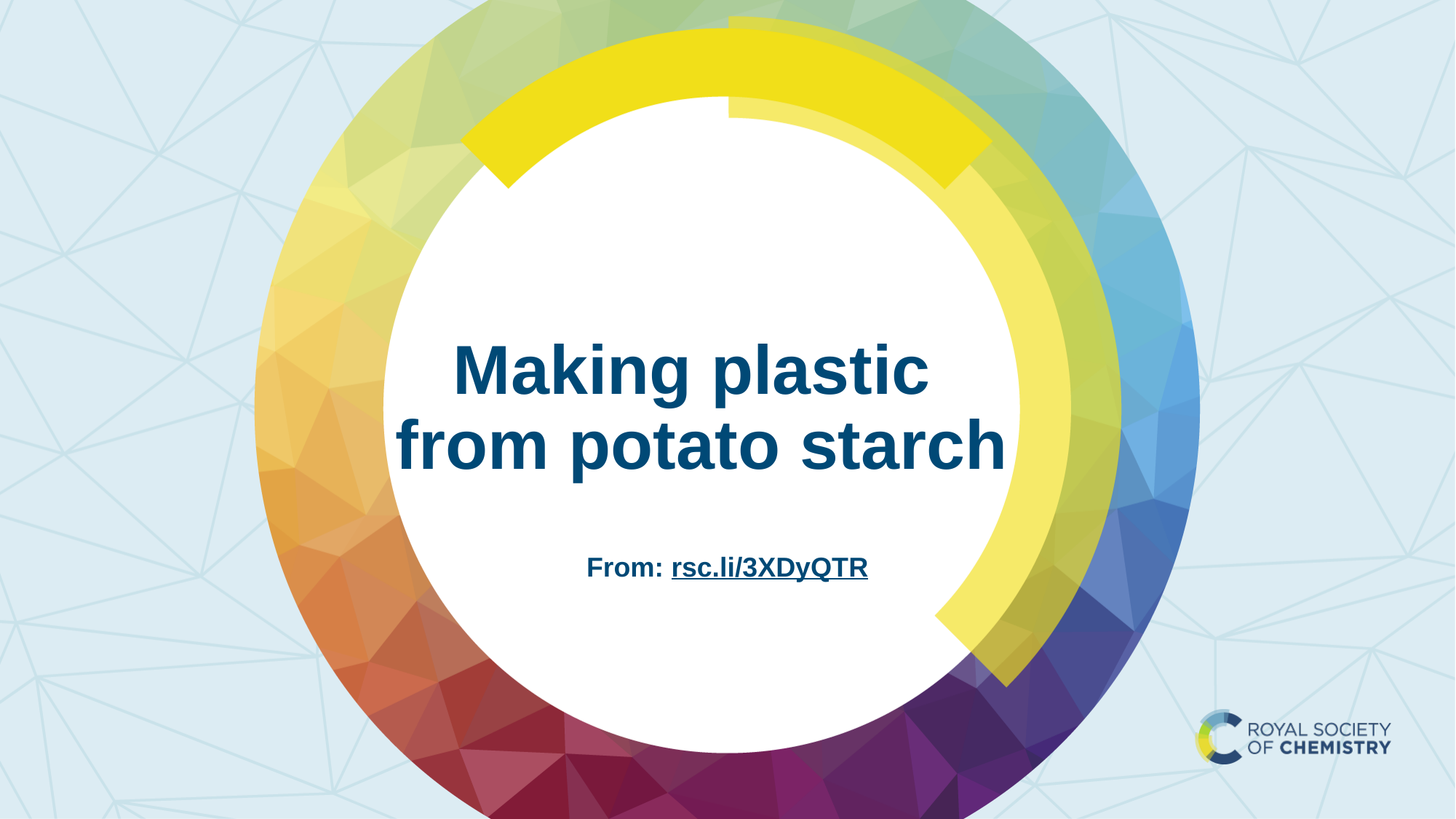

# Making plastic from potato starch
From: rsc.li/3XDyQTR